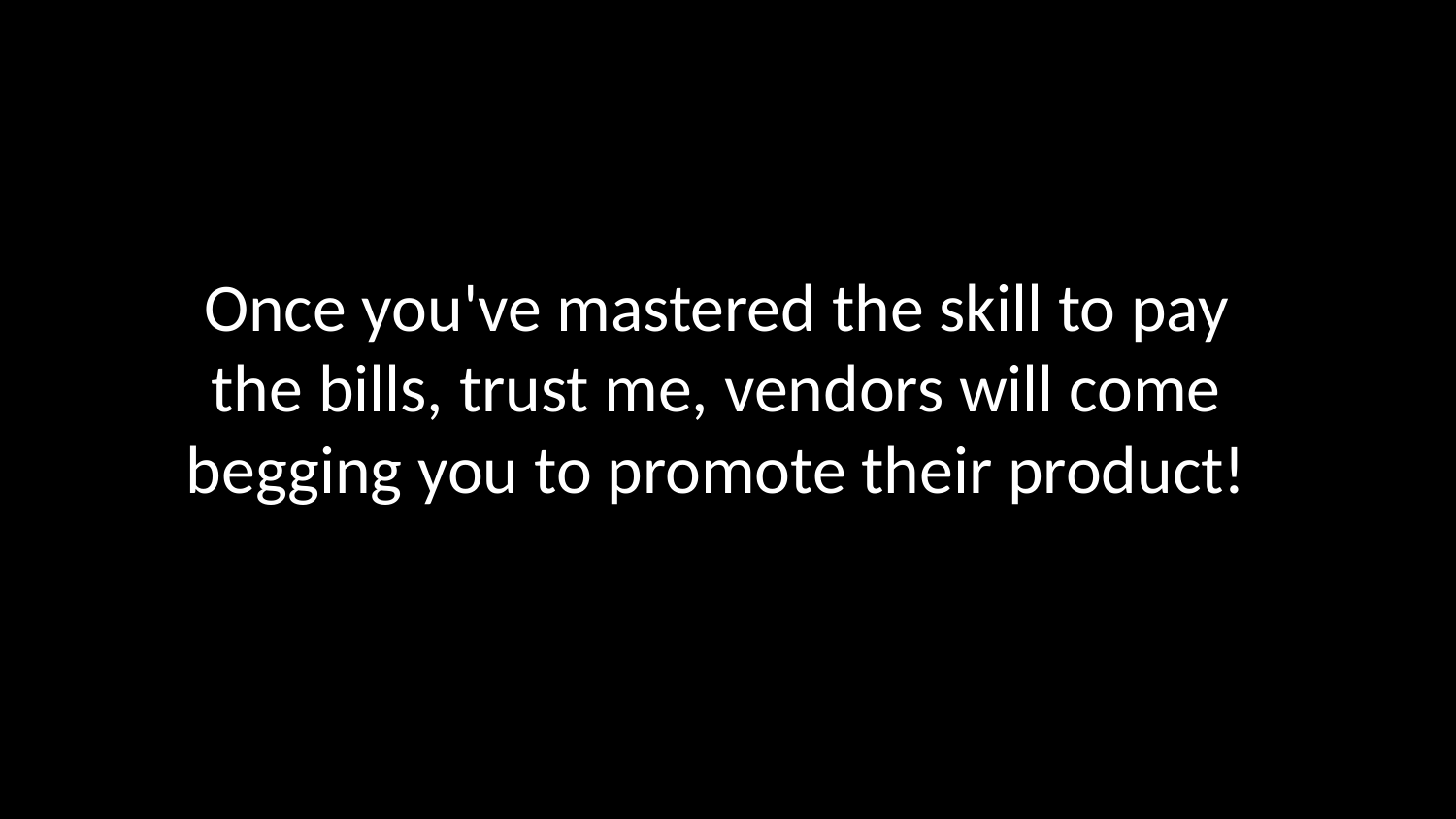

# Once you've mastered the skill to pay the bills, trust me, vendors will come begging you to promote their product!